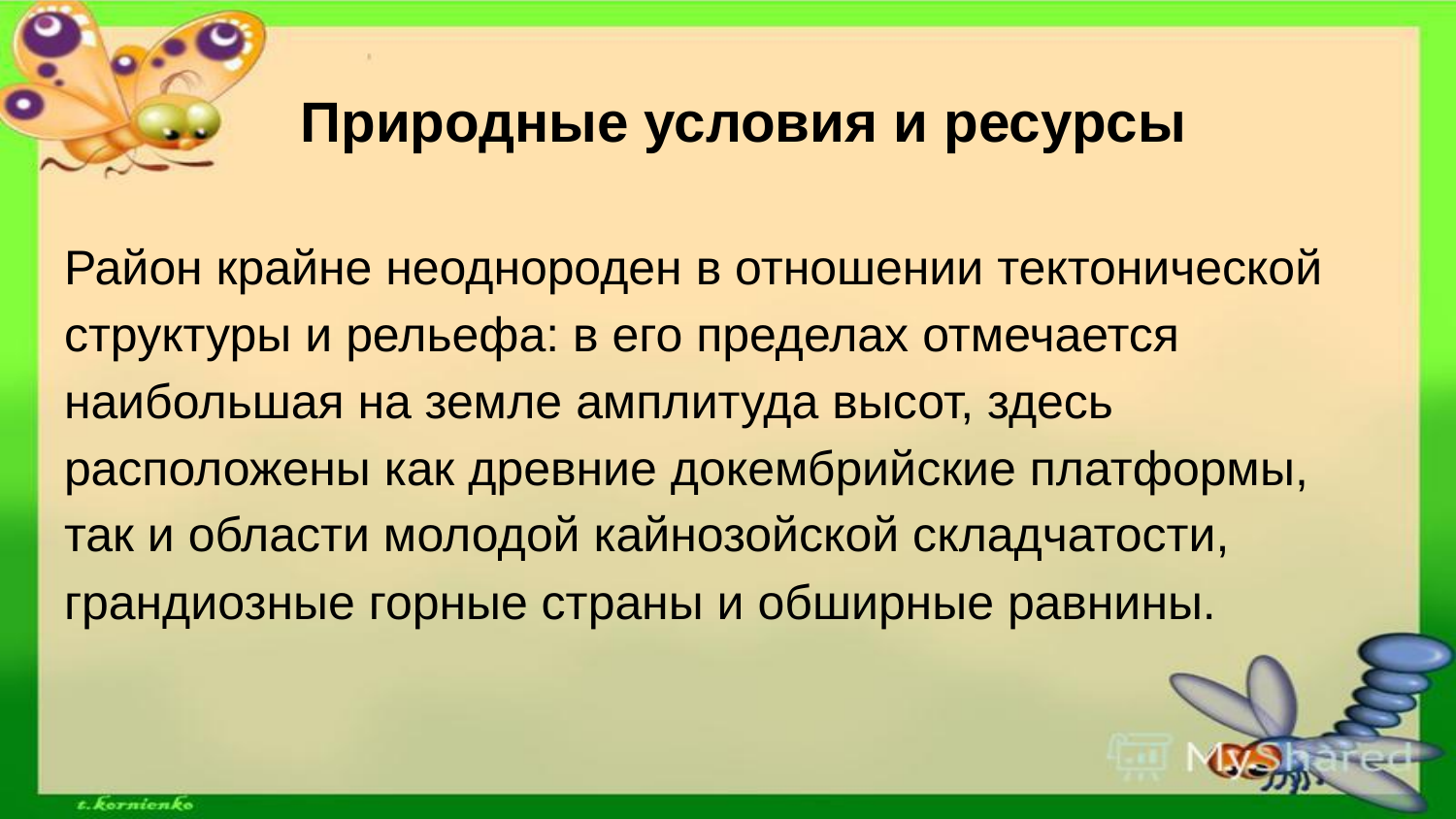

# Природные условия и ресурсы
Район крайне неоднороден в отношении тектонической структуры и рельефа: в его пределах отмечается наибольшая на земле амплитуда высот, здесь расположены как древние докембрийские платформы, так и области молодой кайнозойской складчатости, грандиозные горные страны и обширные равнины.